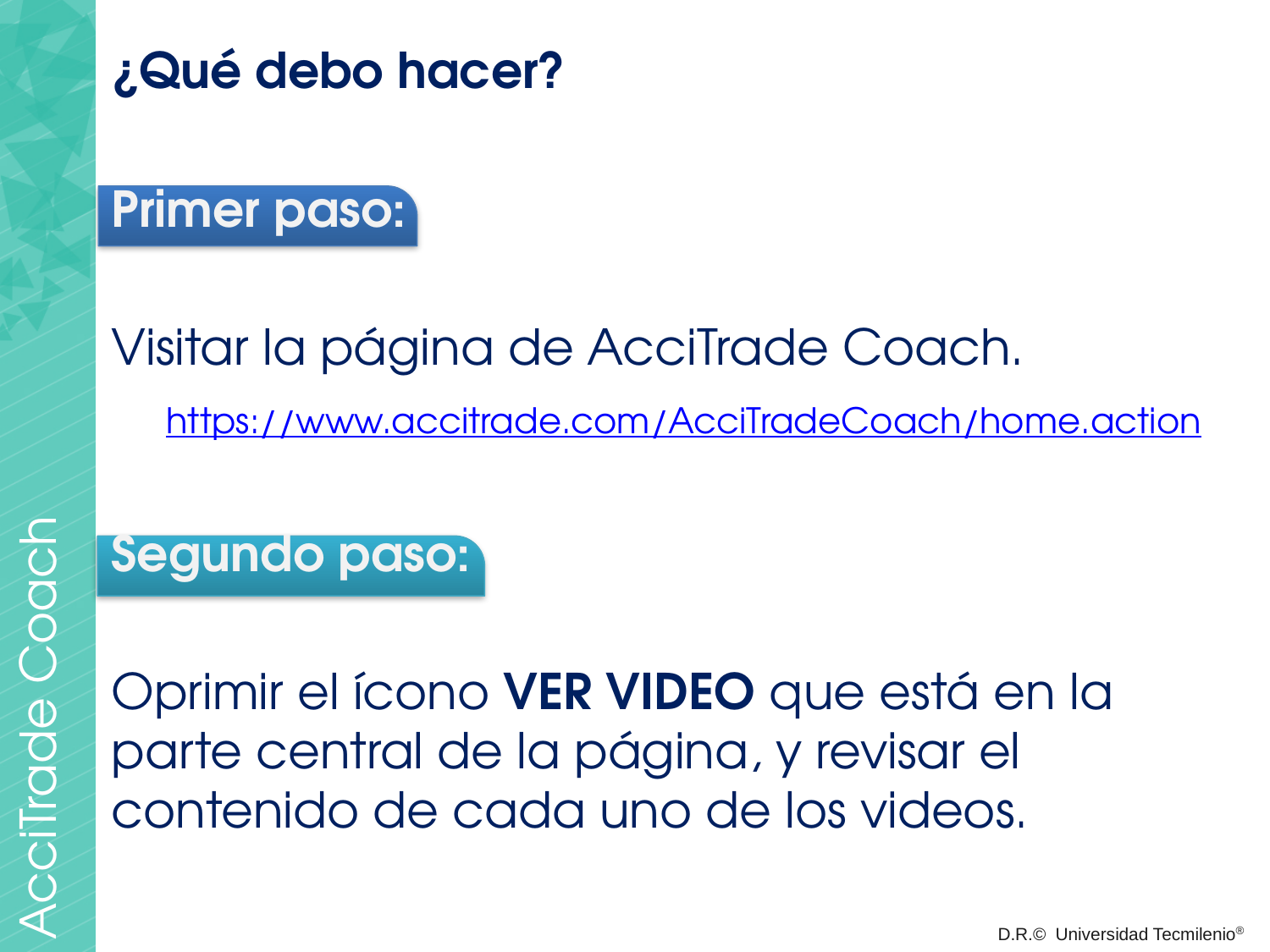

¿Qué debo hacer?

Primer paso:

Visitar la página de AcciTrade Coach.
 https://www.accitrade.com/AcciTradeCoach/home.action

Segundo paso:

Oprimir el ícono VER VIDEO que está en la parte central de la página, y revisar el contenido de cada uno de los videos.

AcciTrade Coach